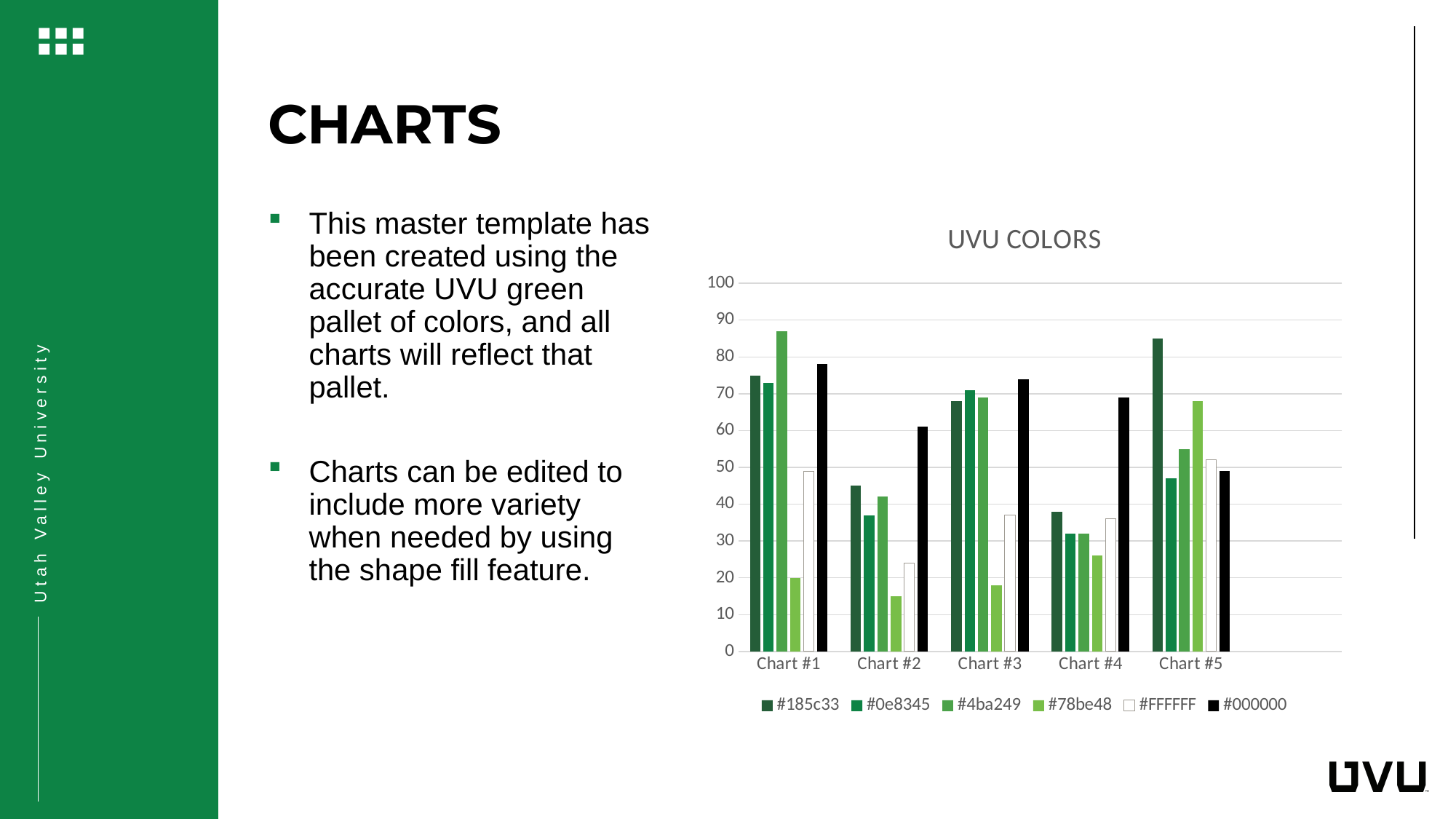

# CHARTS
This master template has been created using the accurate UVU green pallet of colors, and all charts will reflect that pallet.
Charts can be edited to include more variety when needed by using the shape fill feature.

### Chart: UVU COLORS

| Category | #185c33 | #0e8345 | #4ba249 | #78be48 | #FFFFFF | #000000 |
|---|---|---|---|---|---|---|
| Chart #1 | 75.0 | 73.0 | 87.0 | 20.0 | 49.0 | 78.0 |
| Chart #2 | 45.0 | 37.0 | 42.0 | 15.0 | 24.0 | 61.0 |
| Chart #3 | 68.0 | 71.0 | 69.0 | 18.0 | 37.0 | 74.0 |
| Chart #4 | 38.0 | 32.0 | 32.0 | 26.0 | 36.0 | 69.0 |
| Chart #5 | 85.0 | 47.0 | 55.0 | 68.0 | 52.0 | 49.0 |